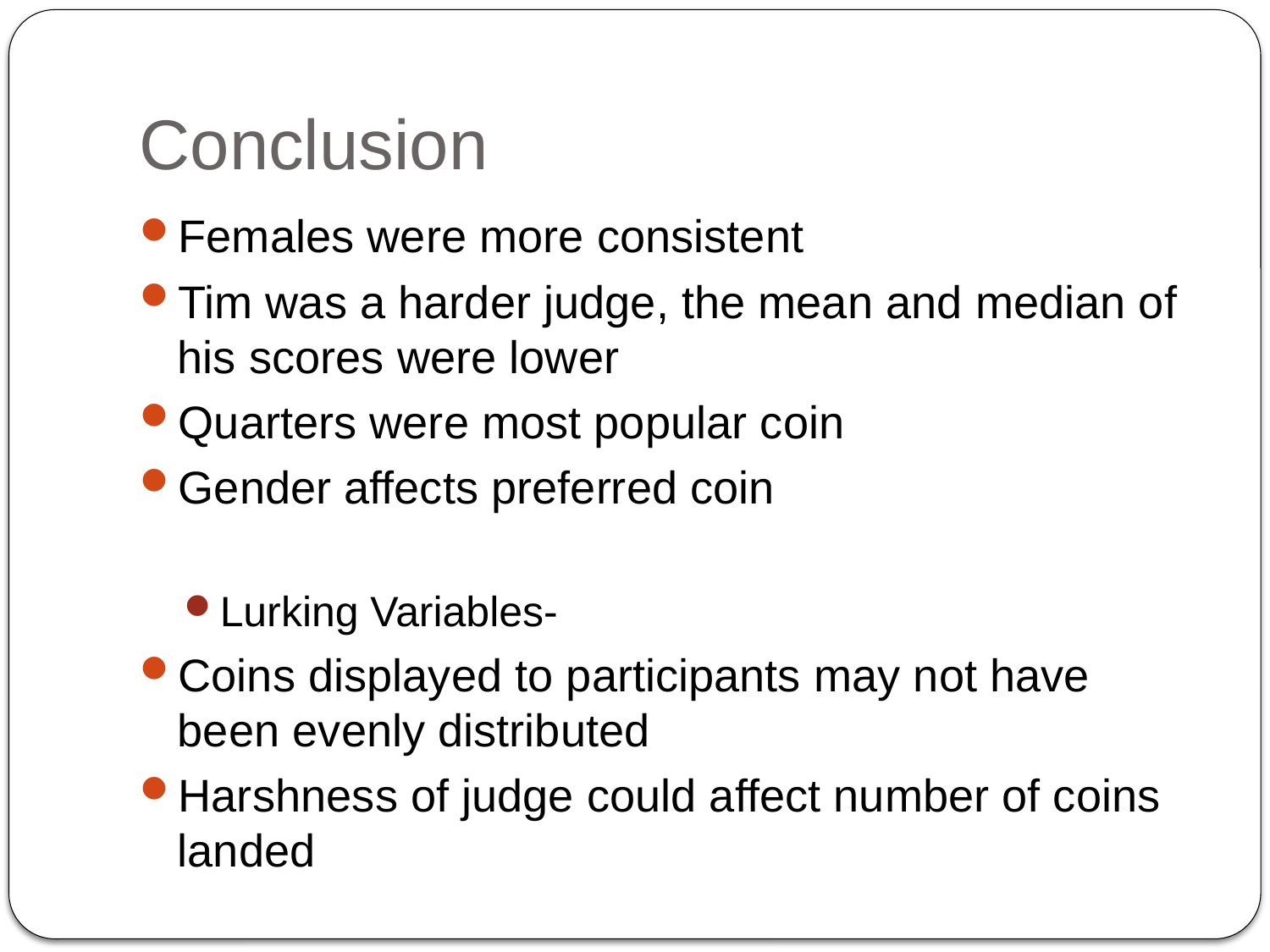

# Conclusion
Females were more consistent
Tim was a harder judge, the mean and median of his scores were lower
Quarters were most popular coin
Gender affects preferred coin

Lurking Variables-
Coins displayed to participants may not have been evenly distributed
Harshness of judge could affect number of coins landed